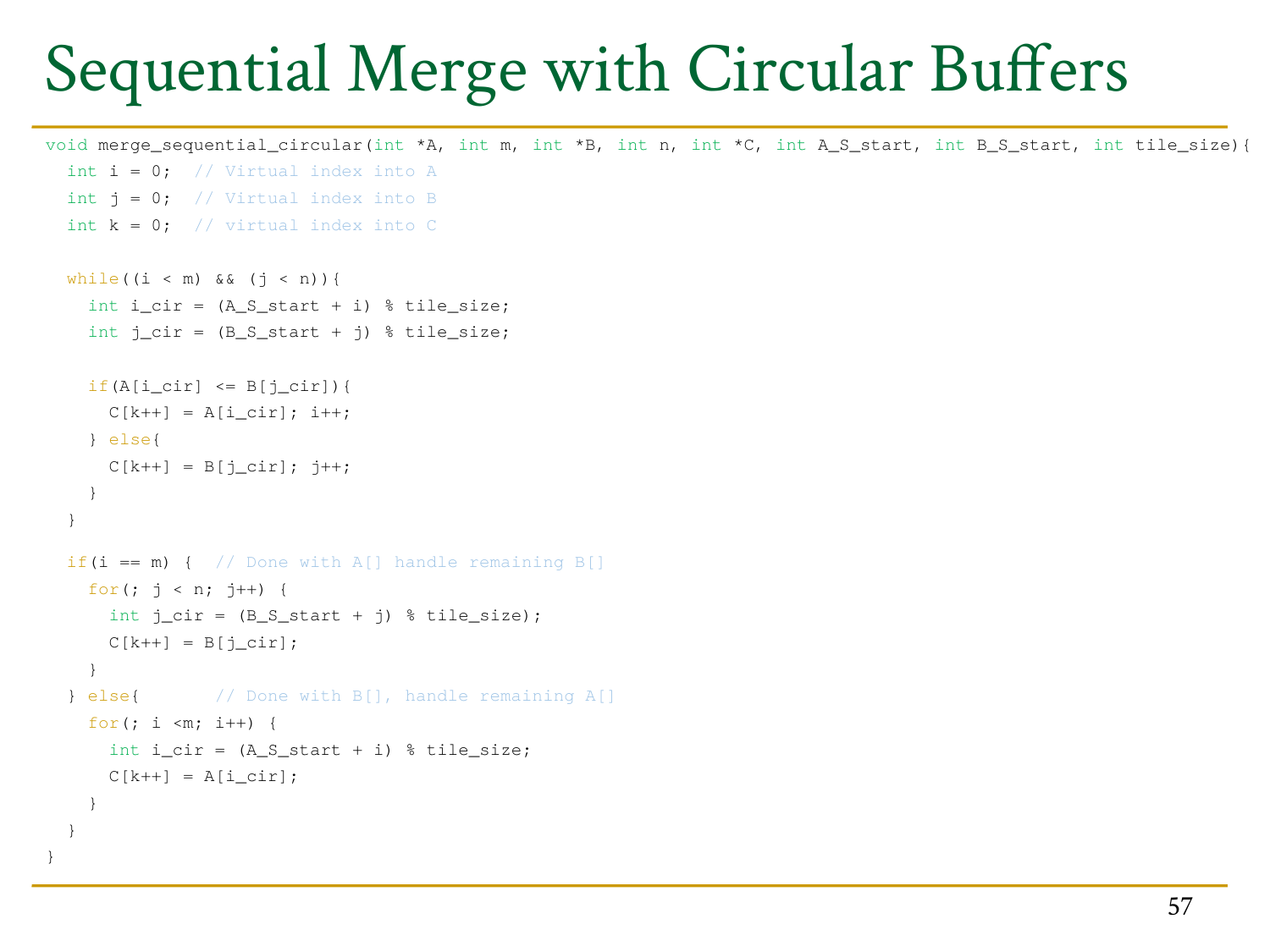

# Sequential Merge with Circular Buffers
void merge_sequential_circular(int *A, int m, int *B, int n, int *C, int A_S_start, int B_S_start, int tile_size){
  int i = 0;  // Virtual index into A
  int j = 0;  // Virtual index into B
  int k = 0;  // virtual index into C

  while((i < m) && (j < n)){
    int i_cir = (A_S_start + i) % tile_size;
    int j_cir = (B_S_start + j) % tile_size;

    if(A[i_cir] <= B[j_cir]){
      C[k++] = A[i_cir]; i++;
    } else{
      C[k++] = B[j_cir]; j++;
    }
  }

  if(i == m) {  // Done with A[] handle remaining B[]
    for(; j < n; j++) {
      int j_cir = (B_S_start + j) % tile_size);
      C[k++] = B[j_cir];
    }
  } else{       // Done with B[], handle remaining A[]
    for(; i <m; i++) {
      int i_cir = (A_S_start + i) % tile_size;
      C[k++] = A[i_cir];
    }
  }
}

57